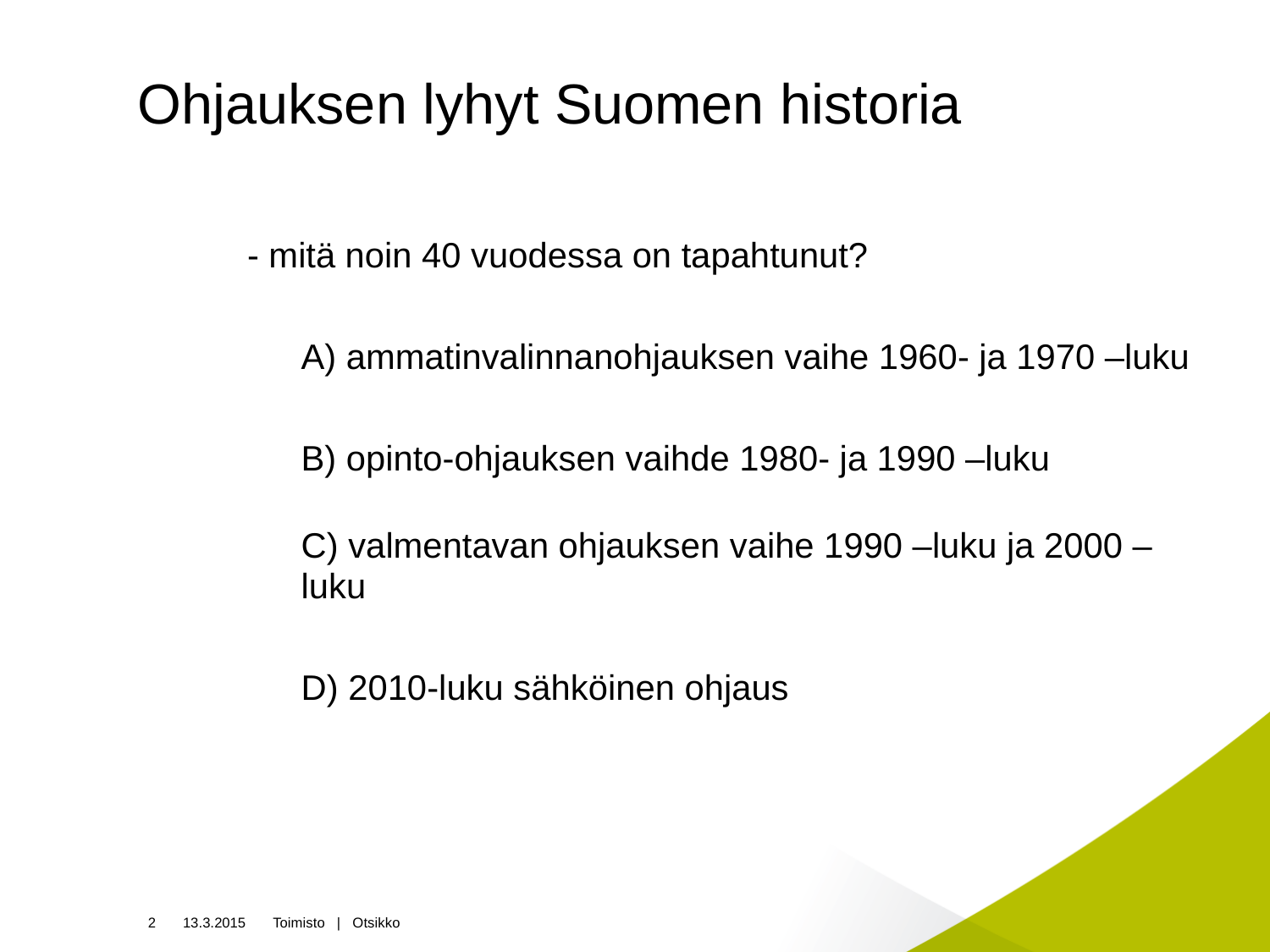

# Ohjauksen lyhyt Suomen historia

 - mitä noin 40 vuodessa on tapahtunut?

	A) ammatinvalinnanohjauksen vaihe 1960- ja 1970 –luku

	B) opinto-ohjauksen vaihde 1980- ja 1990 –luku

	C) valmentavan ohjauksen vaihe 1990 –luku ja 2000 –luku

	D) 2010-luku sähköinen ohjaus

2
13.3.2015
Toimisto   |   Otsikko